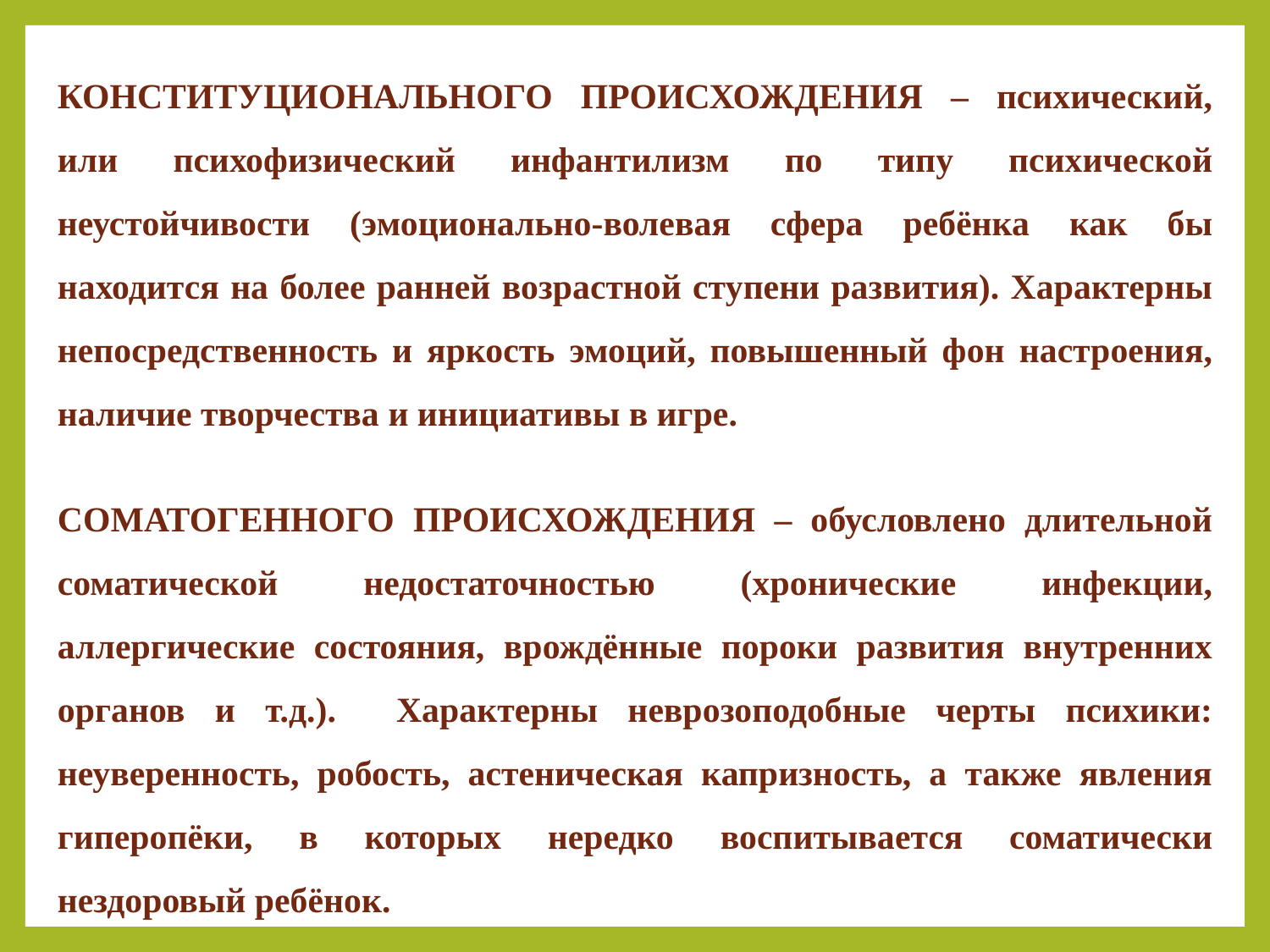

КОНСТИТУЦИОНАЛЬНОГО ПРОИСХОЖДЕНИЯ – психический, или психофизический инфантилизм по типу психической неустойчивости (эмоционально-волевая сфера ребёнка как бы находится на более ранней возрастной ступени развития). Характерны непосредственность и яркость эмоций, повышенный фон настроения, наличие творчества и инициативы в игре.

СОМАТОГЕННОГО ПРОИСХОЖДЕНИЯ – обусловлено длительной соматической недостаточностью (хронические инфекции, аллергические состояния, врождённые пороки развития внутренних органов и т.д.).  Характерны неврозоподобные черты психики: неуверенность, робость, астеническая капризность, а также явления гиперопёки, в которых нередко воспитывается соматически нездоровый ребёнок.